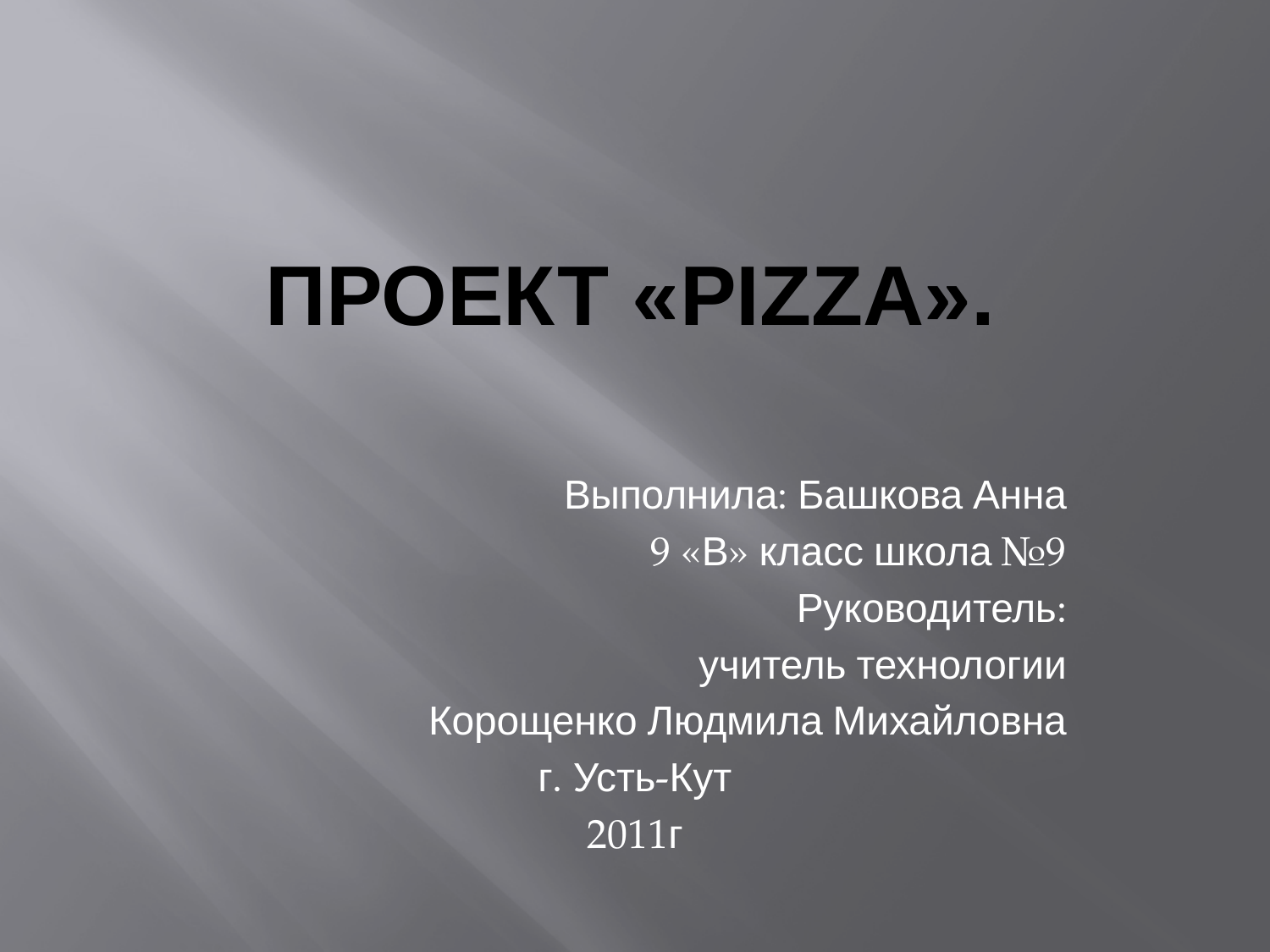

# Проект «Pizza».
Выполнила: Башкова Анна
9 «В» класс школа №9
Руководитель:
учитель технологии
 Корощенко Людмила Михайловна
г. Усть-Кут
2011г